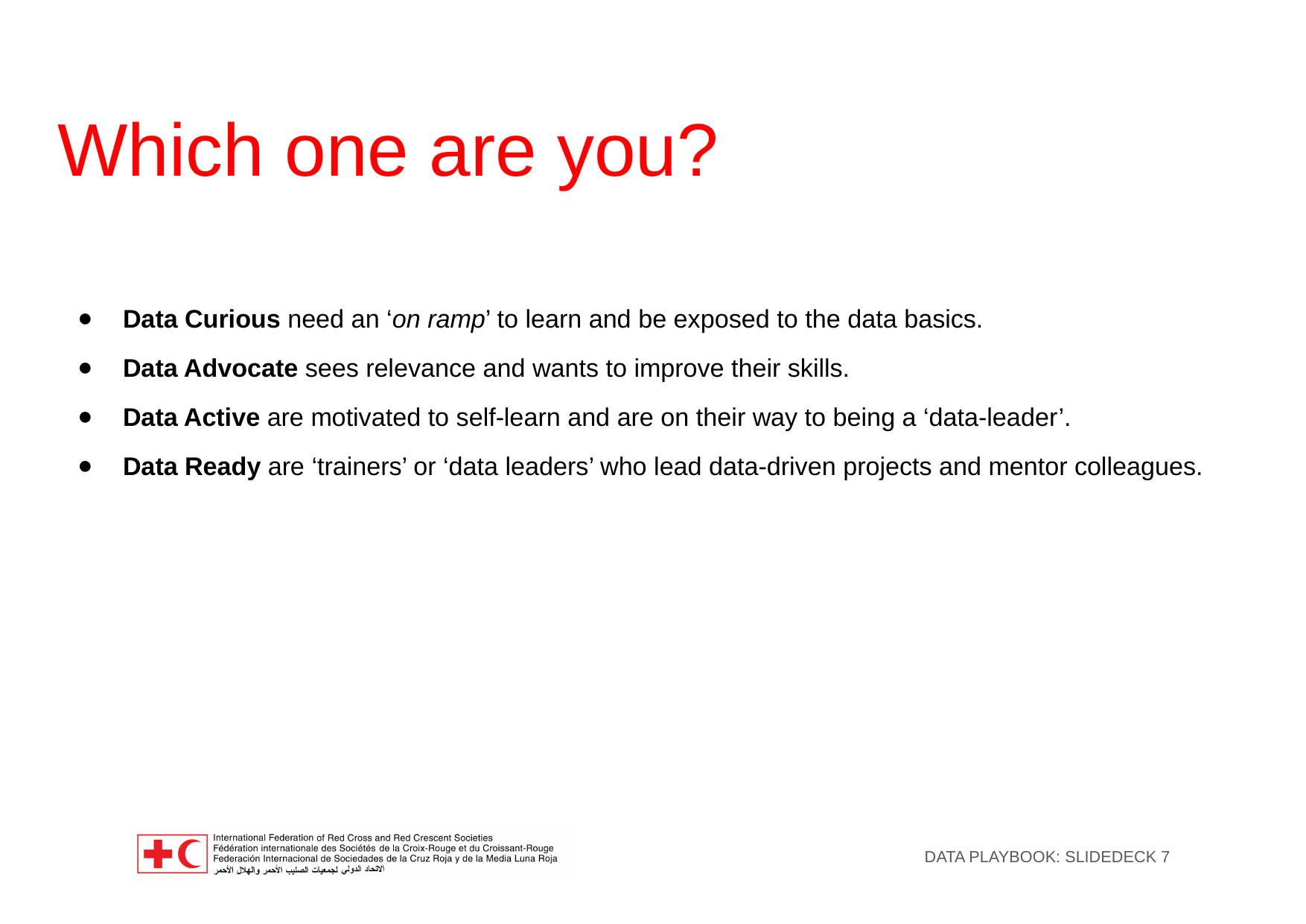

# Which one are you?

Data Curious need an ‘on ramp’ to learn and be exposed to the data basics.
Data Advocate sees relevance and wants to improve their skills.
Data Active are motivated to self-learn and are on their way to being a ‘data-leader’.
Data Ready are ‘trainers’ or ‘data leaders’ who lead data-driven projects and mentor colleagues.